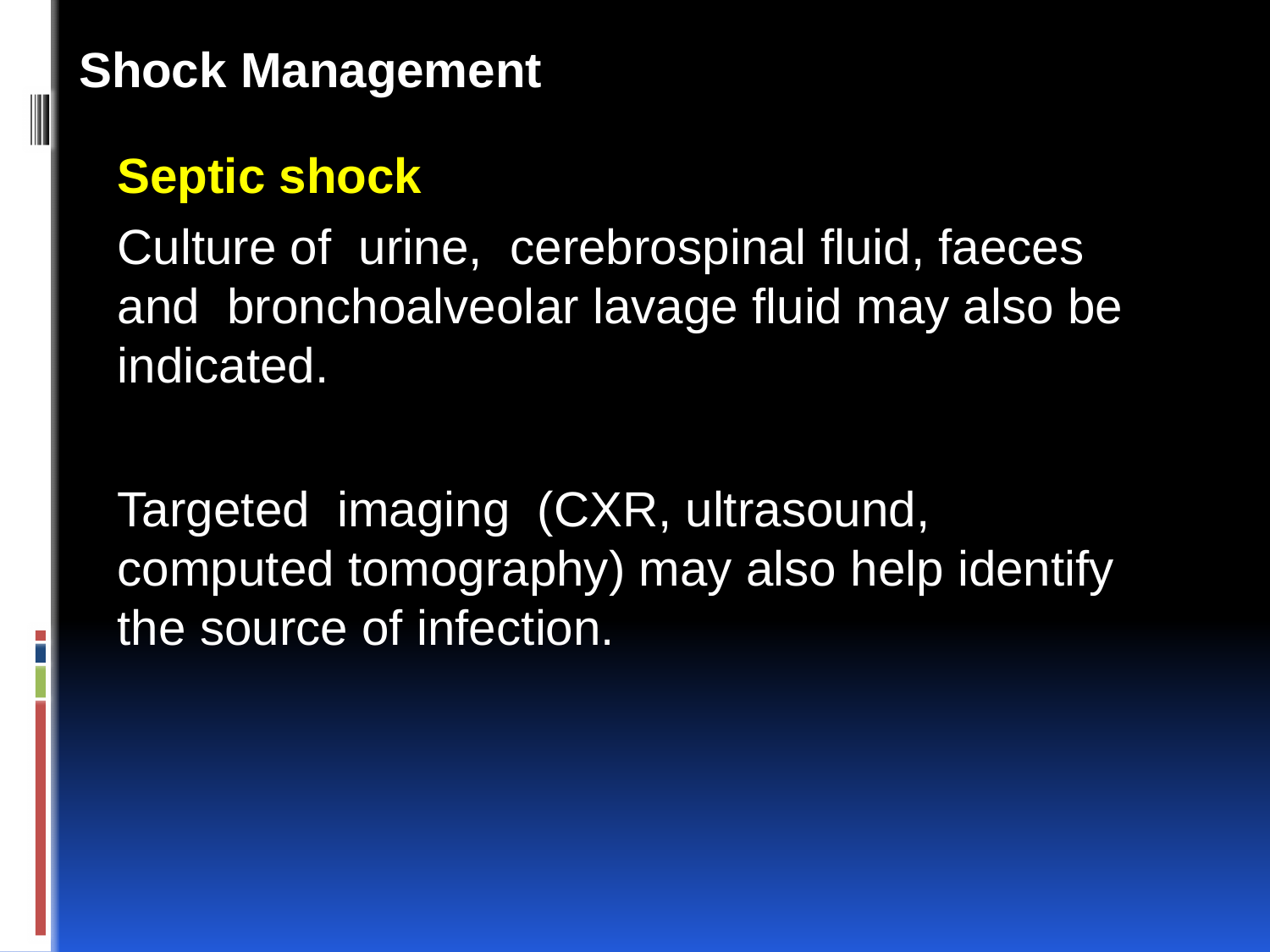

Shock Management
Septic shock
Culture of  urine,  cerebrospinal fluid, faeces and  bronchoalveolar lavage fluid may also be indicated.

Targeted  imaging  (CXR, ultrasound, computed tomography) may also help identify the source of infection.